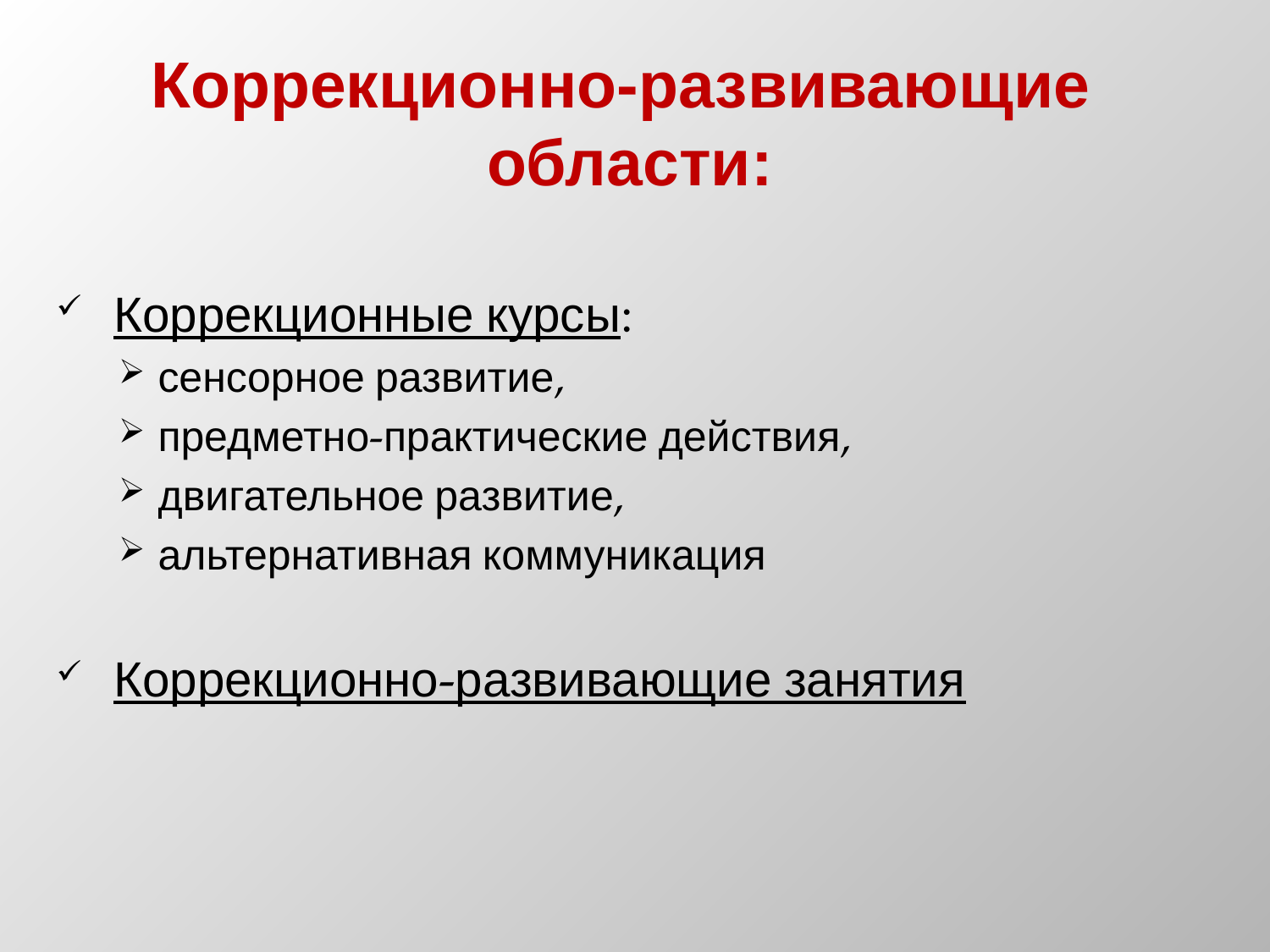

# Коррекционно-развивающие области:
Коррекционные курсы:
сенсорное развитие,
предметно-практические действия,
двигательное развитие,
альтернативная коммуникация

Коррекционно-развивающие занятия